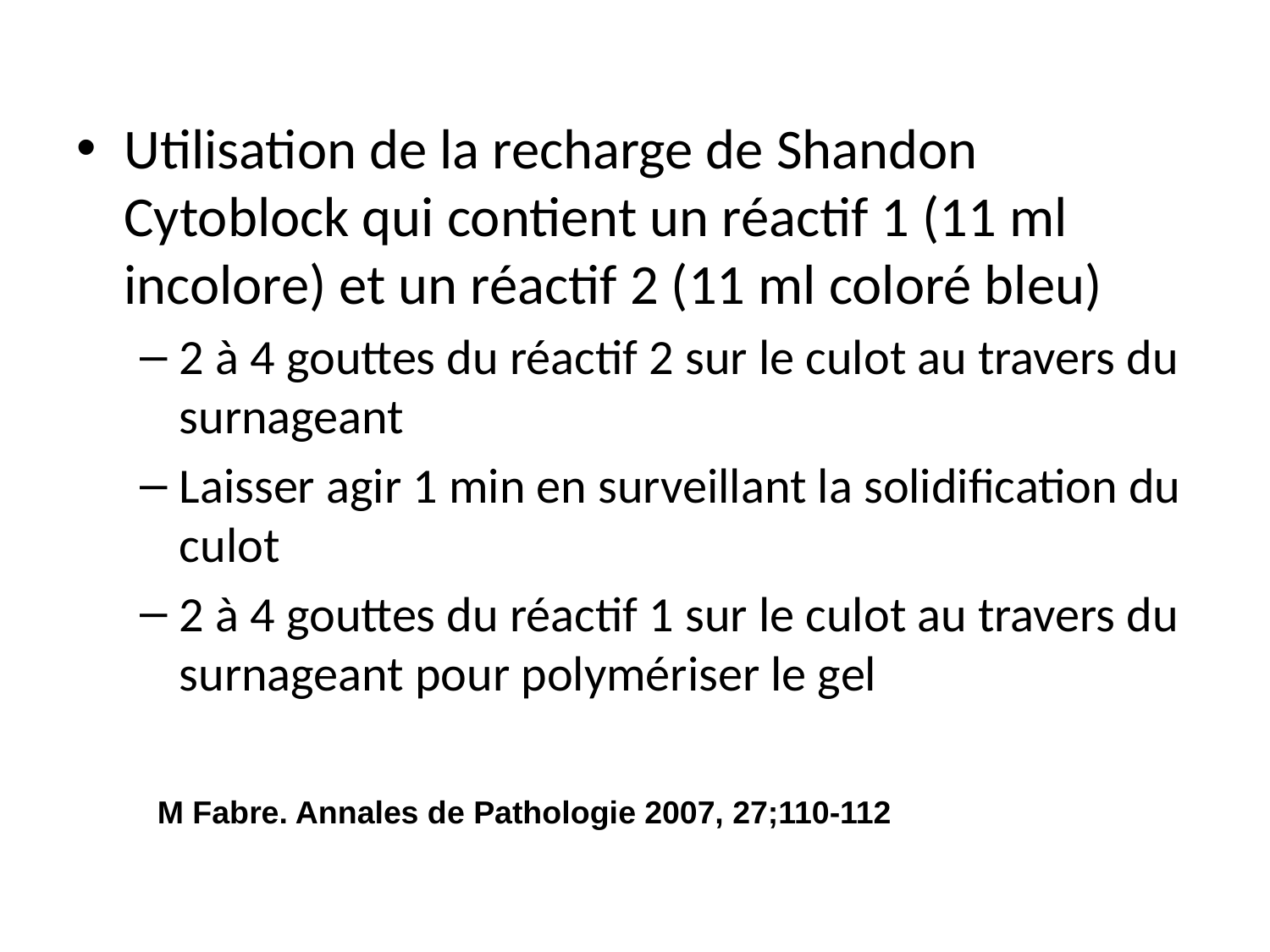

Utilisation de la recharge de Shandon Cytoblock qui contient un réactif 1 (11 ml incolore) et un réactif 2 (11 ml coloré bleu)
2 à 4 gouttes du réactif 2 sur le culot au travers du surnageant
Laisser agir 1 min en surveillant la solidification du culot
2 à 4 gouttes du réactif 1 sur le culot au travers du surnageant pour polymériser le gel

M Fabre. Annales de Pathologie 2007, 27;110-112